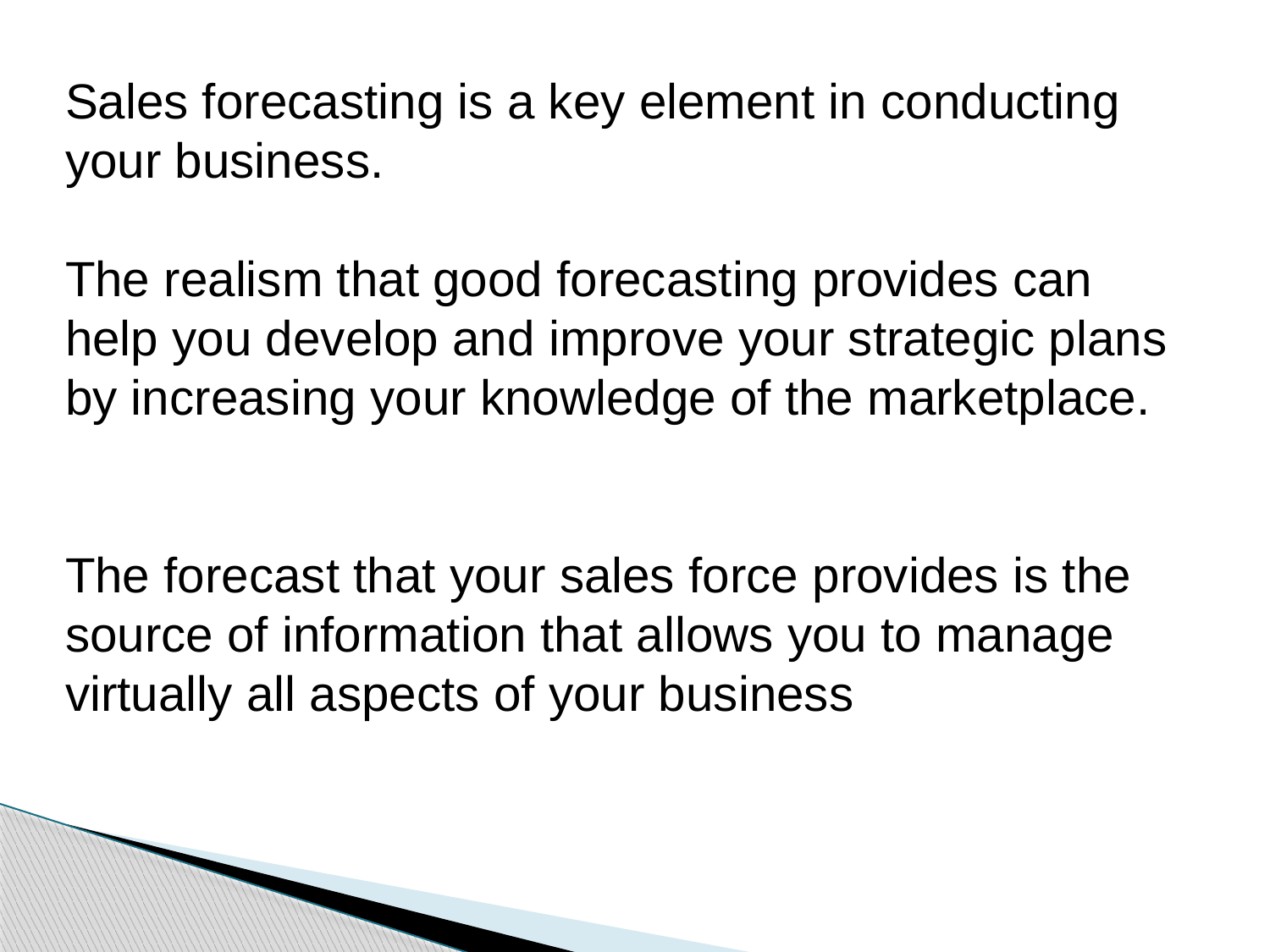

Sales forecasting is a key element in conducting your business.

The realism that good forecasting provides can help you develop and improve your strategic plans by increasing your knowledge of the marketplace.

The forecast that your sales force provides is the source of information that allows you to manage virtually all aspects of your business